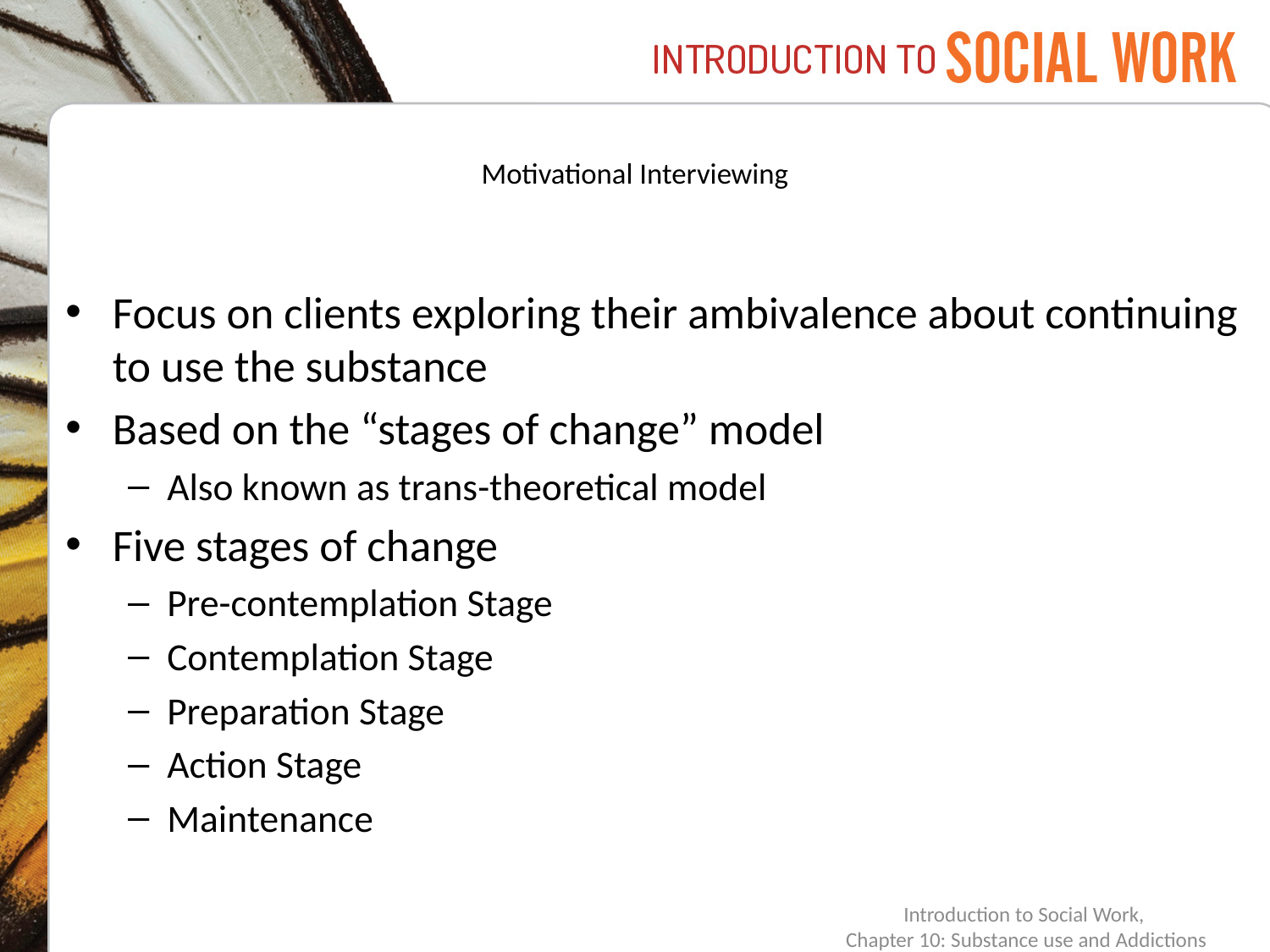

# Motivational Interviewing

Focus on clients exploring their ambivalence about continuing to use the substance
Based on the “stages of change” model
Also known as trans-theoretical model
Five stages of change
Pre-contemplation Stage
Contemplation Stage
Preparation Stage
Action Stage
Maintenance

Introduction to Social Work,
Chapter 10: Substance use and Addictions